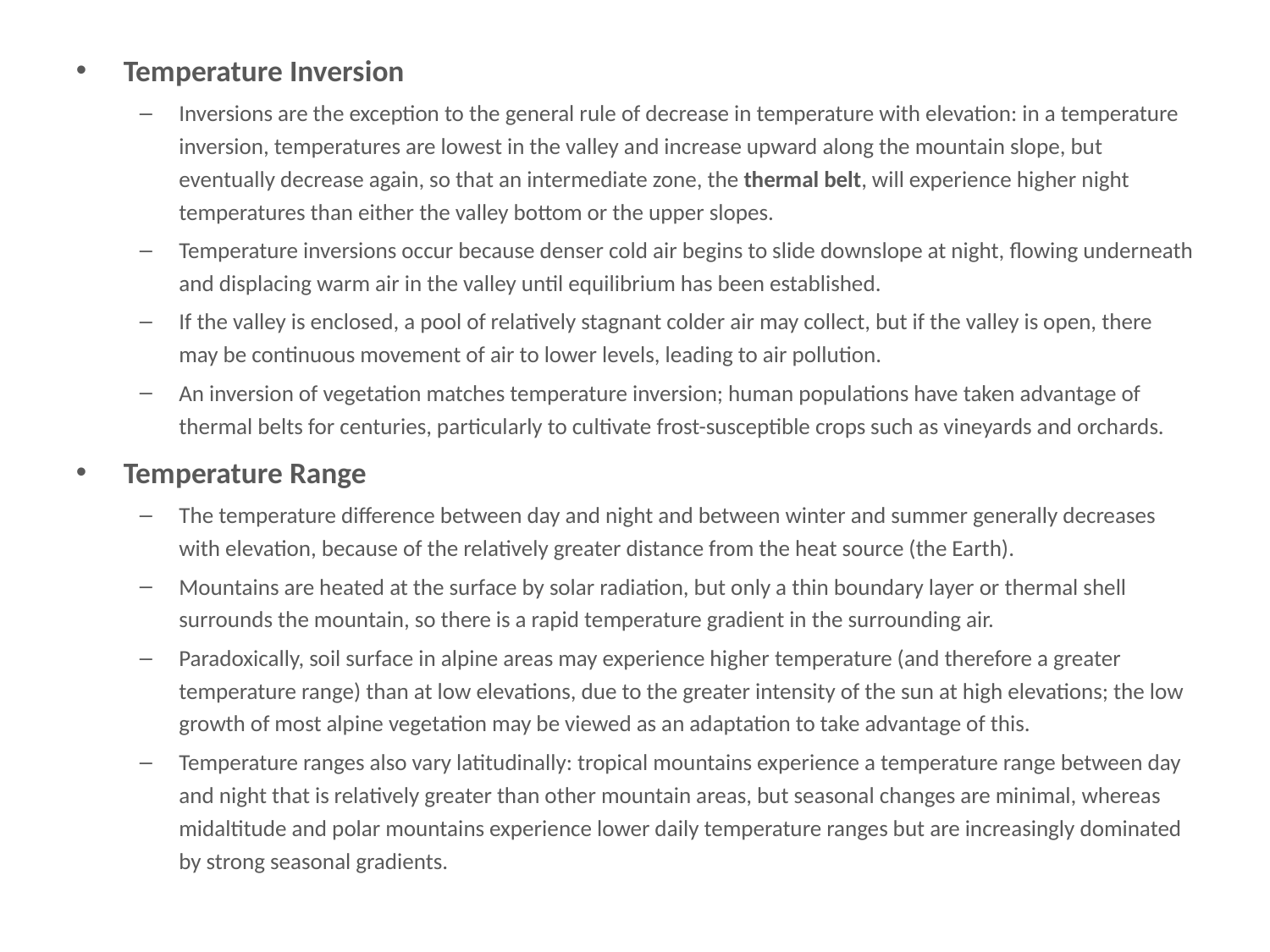

# Temperature Inversion
Temperature Inversion
Inversions are the exception to the general rule of decrease in temperature with elevation: in a temperature inversion, temperatures are lowest in the valley and increase upward along the mountain slope, but eventually decrease again, so that an intermediate zone, the thermal belt, will experience higher night temperatures than either the valley bottom or the upper slopes.
Temperature inversions occur because denser cold air begins to slide downslope at night, flowing underneath and displacing warm air in the valley until equilibrium has been established.
If the valley is enclosed, a pool of relatively stagnant colder air may collect, but if the valley is open, there may be continuous movement of air to lower levels, leading to air pollution.
An inversion of vegetation matches temperature inversion; human populations have taken advantage of thermal belts for centuries, particularly to cultivate frost-susceptible crops such as vineyards and orchards.
Temperature Range
The temperature difference between day and night and between winter and summer generally decreases with elevation, because of the relatively greater distance from the heat source (the Earth).
Mountains are heated at the surface by solar radiation, but only a thin boundary layer or thermal shell surrounds the mountain, so there is a rapid temperature gradient in the surrounding air.
Paradoxically, soil surface in alpine areas may experience higher temperature (and therefore a greater temperature range) than at low elevations, due to the greater intensity of the sun at high elevations; the low growth of most alpine vegetation may be viewed as an adaptation to take advantage of this.
Temperature ranges also vary latitudinally: tropical mountains experience a temperature range between day and night that is relatively greater than other mountain areas, but seasonal changes are minimal, whereas midaltitude and polar mountains experience lower daily temperature ranges but are increasingly dominated by strong seasonal gradients.